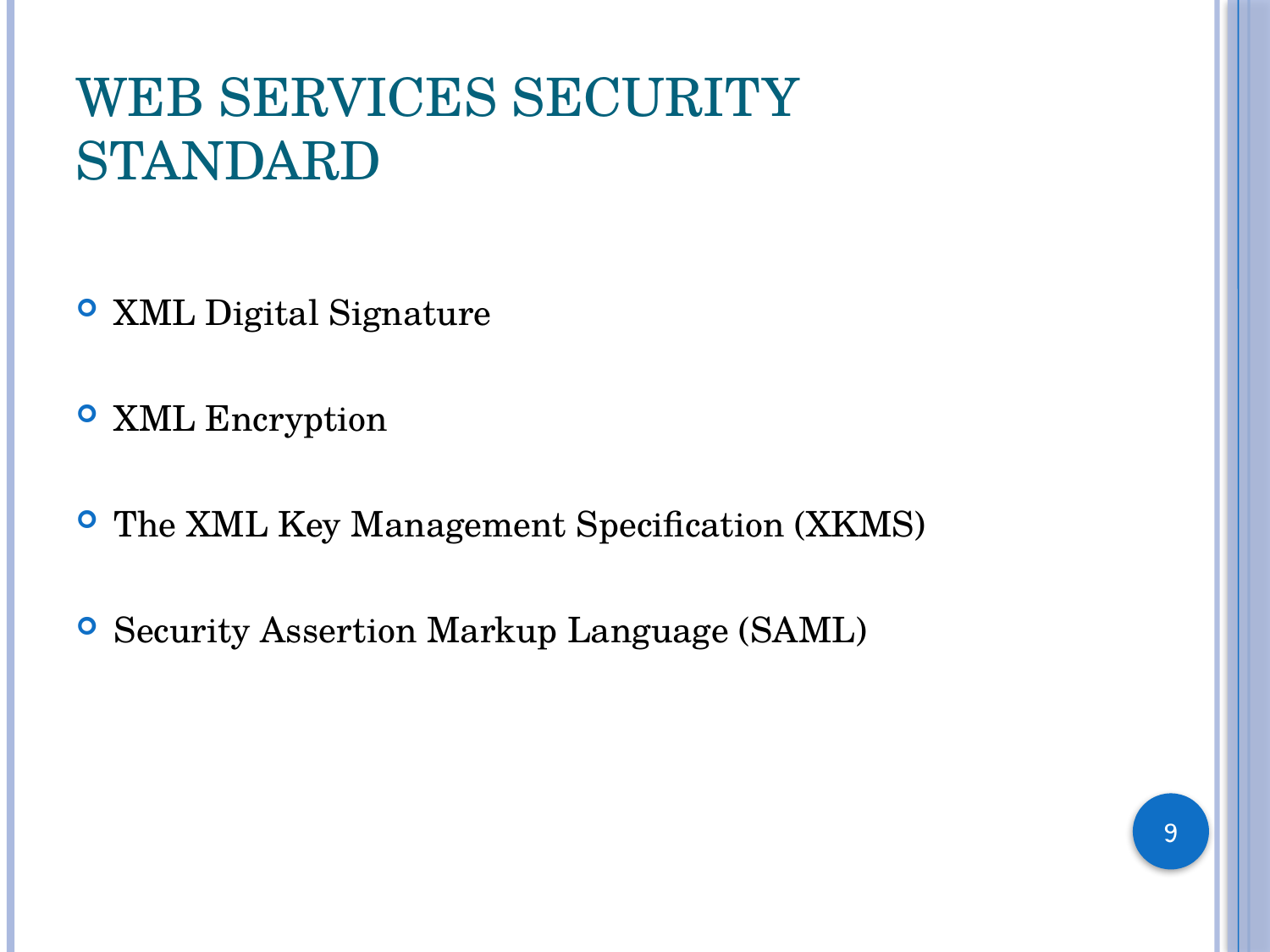

# Web Services security standard

XML Digital Signature

XML Encryption

The XML Key Management Specification (XKMS)

Security Assertion Markup Language (SAML)
9